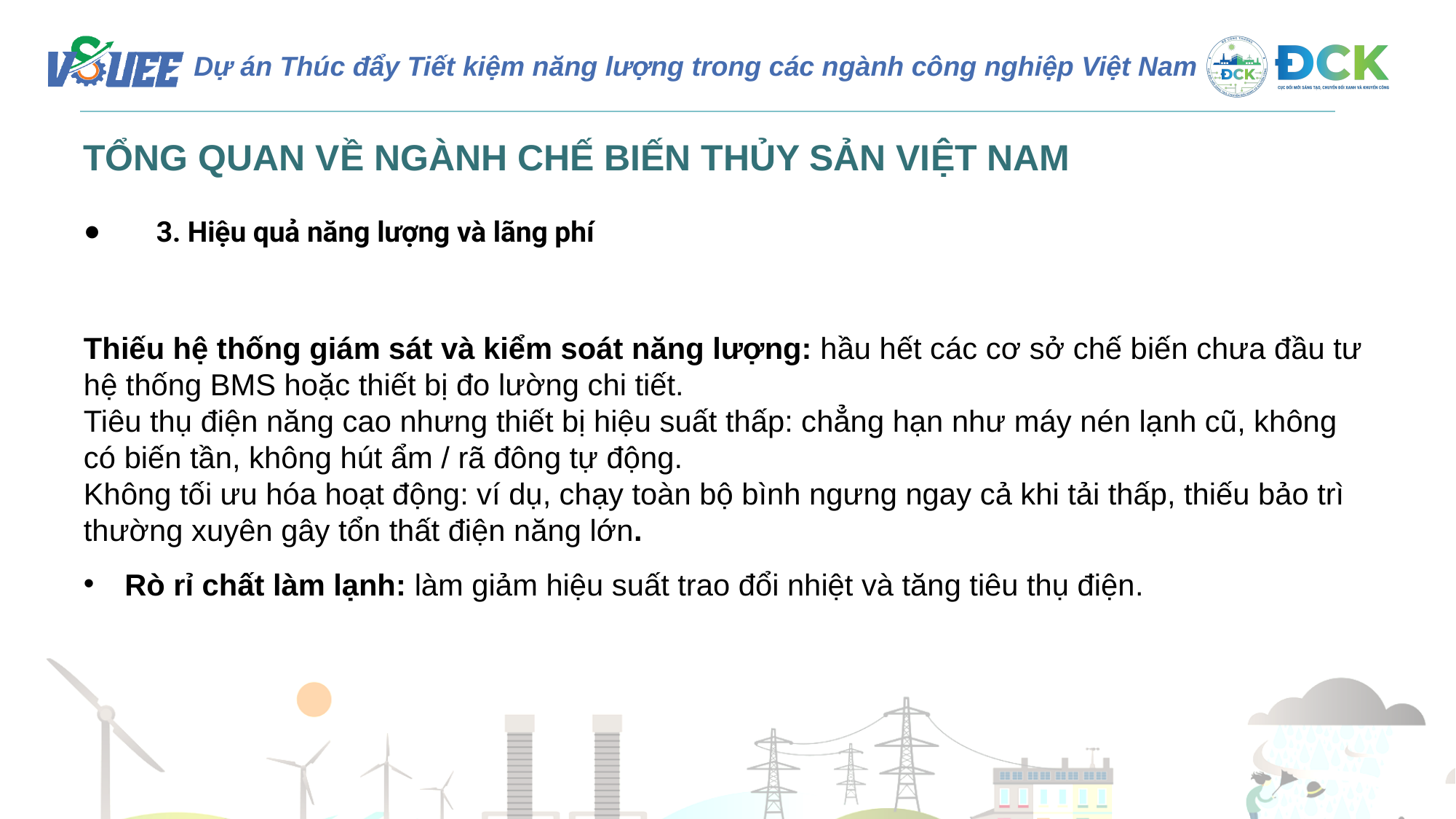

TỔNG QUAN VỀ NGÀNH CHẾ BIẾN THỦY SẢN VIỆT NAM
3. Hiệu quả năng lượng và lãng phí
Thiếu hệ thống giám sát và kiểm soát năng lượng: hầu hết các cơ sở chế biến chưa đầu tư hệ thống BMS hoặc thiết bị đo lường chi tiết.
Tiêu thụ điện năng cao nhưng thiết bị hiệu suất thấp: chẳng hạn như máy nén lạnh cũ, không có biến tần, không hút ẩm / rã đông tự động.
Không tối ưu hóa hoạt động: ví dụ, chạy toàn bộ bình ngưng ngay cả khi tải thấp, thiếu bảo trì thường xuyên gây tổn thất điện năng lớn.
Rò rỉ chất làm lạnh: làm giảm hiệu suất trao đổi nhiệt và tăng tiêu thụ điện.